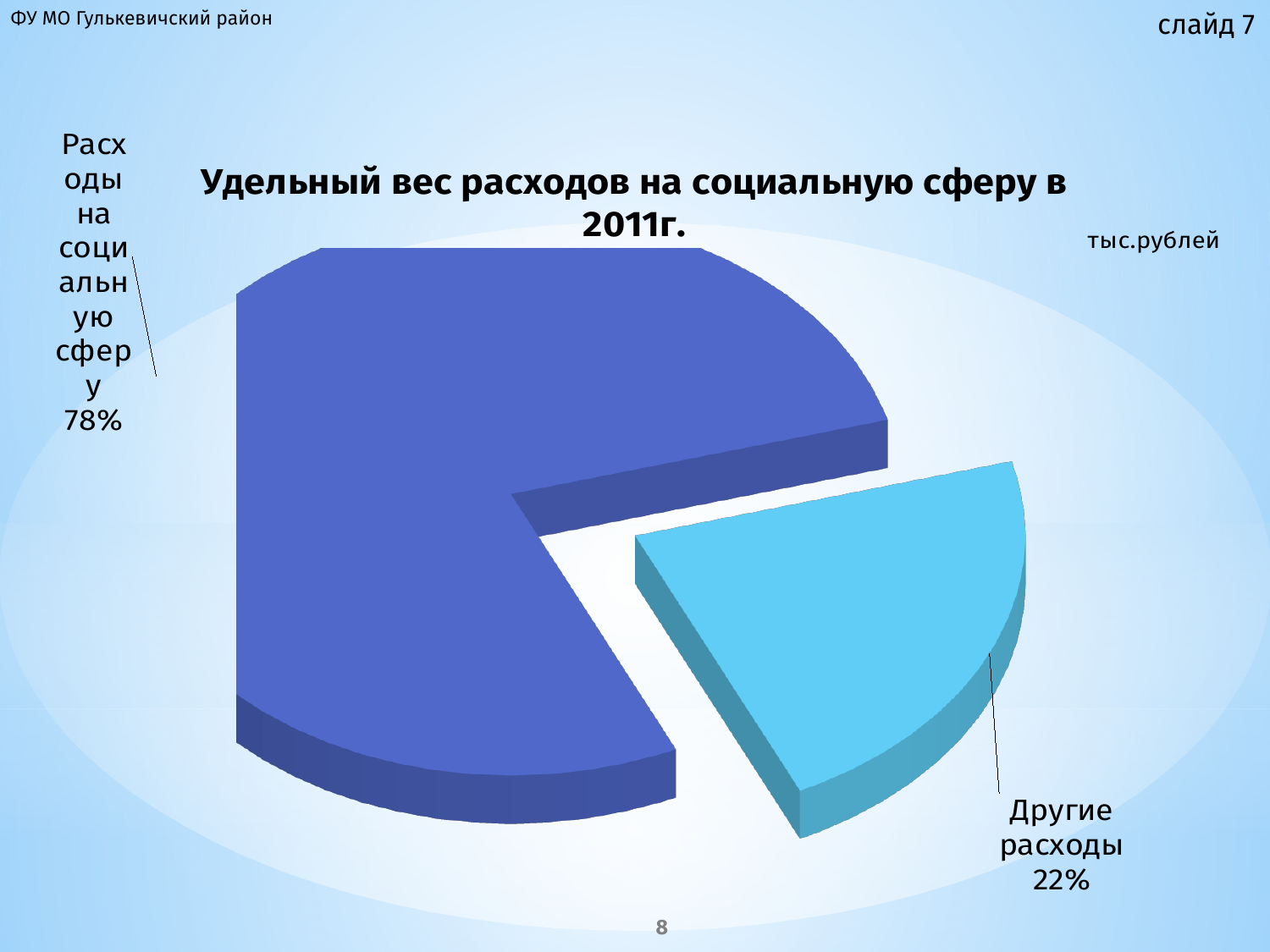

слайд 7
ФУ МО Гулькевичский район

[unsupported chart]

8